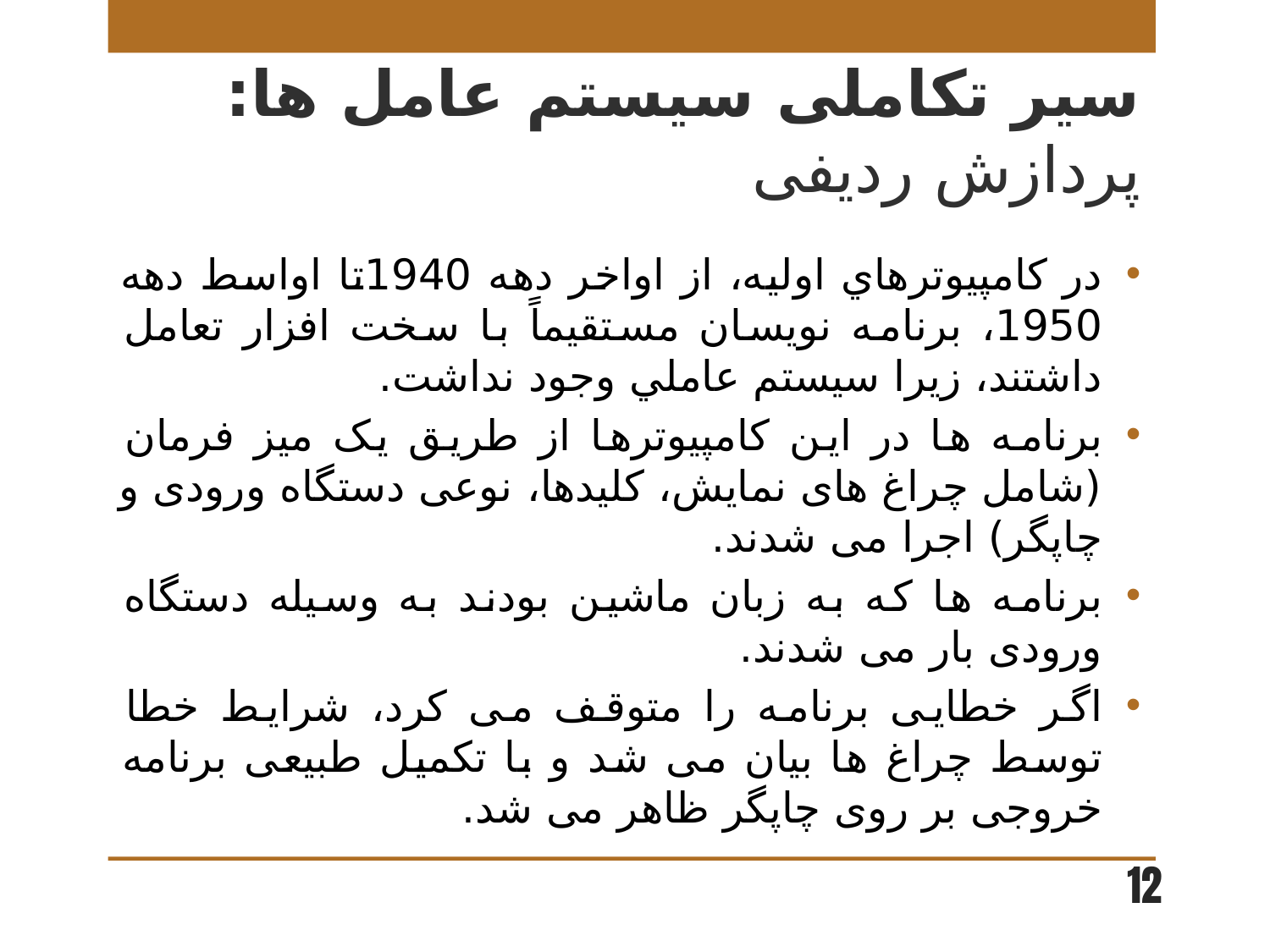

# سیر تکاملی سیستم عامل ها: پردازش ردیفی
در كامپيوترهاي اوليه، از اواخر دهه 1940تا اواسط دهه 1950، برنامه نويسان مستقيماً با سخت افزار تعامل داشتند، زيرا سيستم عاملي وجود نداشت.
برنامه ها در این کامپیوترها از طریق یک میز فرمان (شامل چراغ های نمایش، کلیدها، نوعی دستگاه ورودی و چاپگر) اجرا می شدند.
برنامه ها که به زبان ماشین بودند به وسیله دستگاه ورودی بار می شدند.
اگر خطایی برنامه را متوقف می کرد، شرایط خطا توسط چراغ ها بیان می شد و با تکمیل طبیعی برنامه خروجی بر روی چاپگر ظاهر می شد.
12